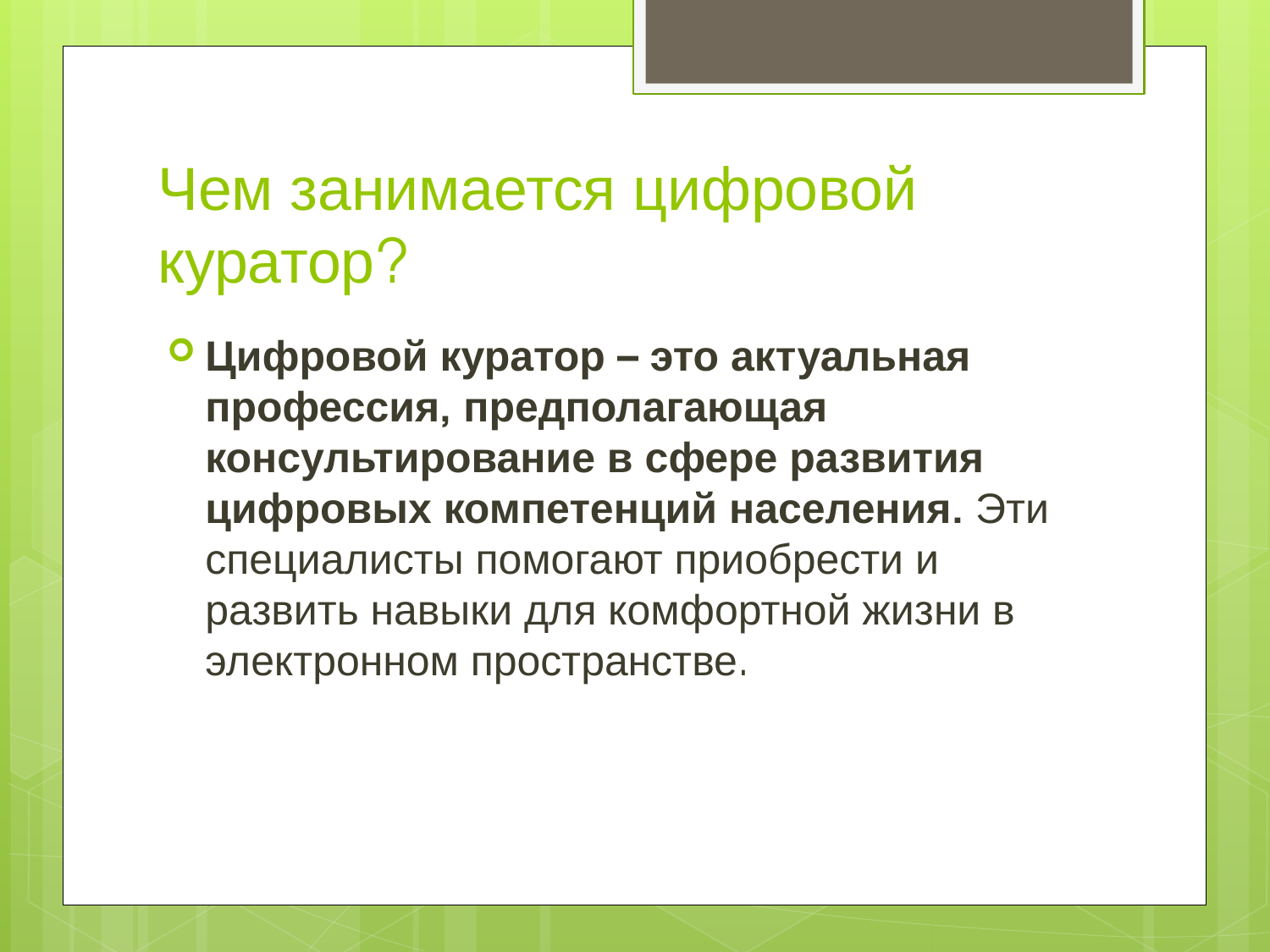

# Чем занимается цифровой куратор?
Цифровой куратор – это актуальная профессия, предполагающая консультирование в сфере развития цифровых компетенций населения. Эти специалисты помогают приобрести и развить навыки для комфортной жизни в электронном пространстве.